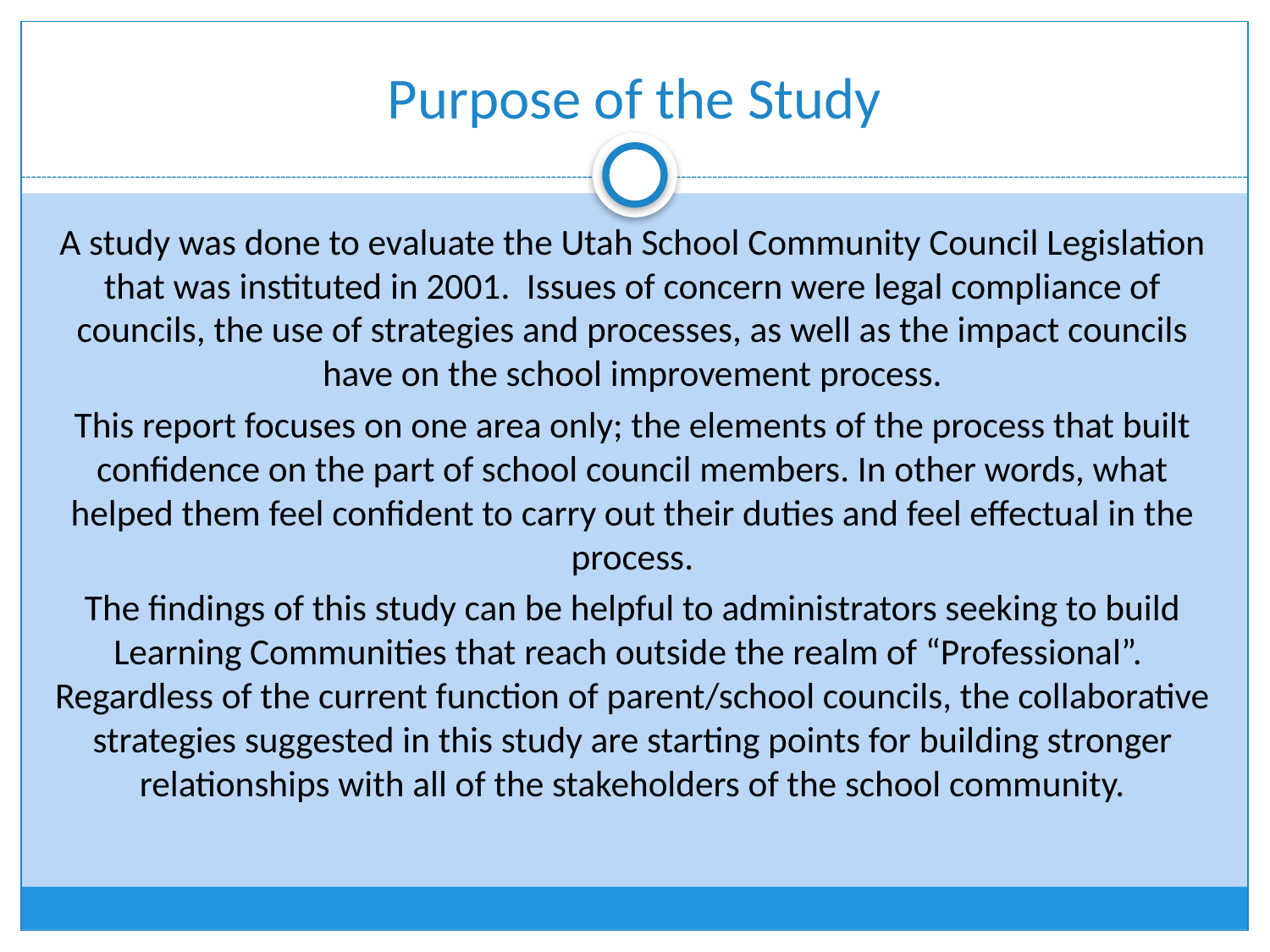

# Purpose of the Study
A study was done to evaluate the Utah School Community Council Legislation that was instituted in 2001.  Issues of concern were legal compliance of councils, the use of strategies and processes, as well as the impact councils have on the school improvement process.
This report focuses on one area only; the elements of the process that built confidence on the part of school council members. In other words, what helped them feel confident to carry out their duties and feel effectual in the process.
The findings of this study can be helpful to administrators seeking to build Learning Communities that reach outside the realm of “Professional”.  Regardless of the current function of parent/school councils, the collaborative strategies suggested in this study are starting points for building stronger relationships with all of the stakeholders of the school community.